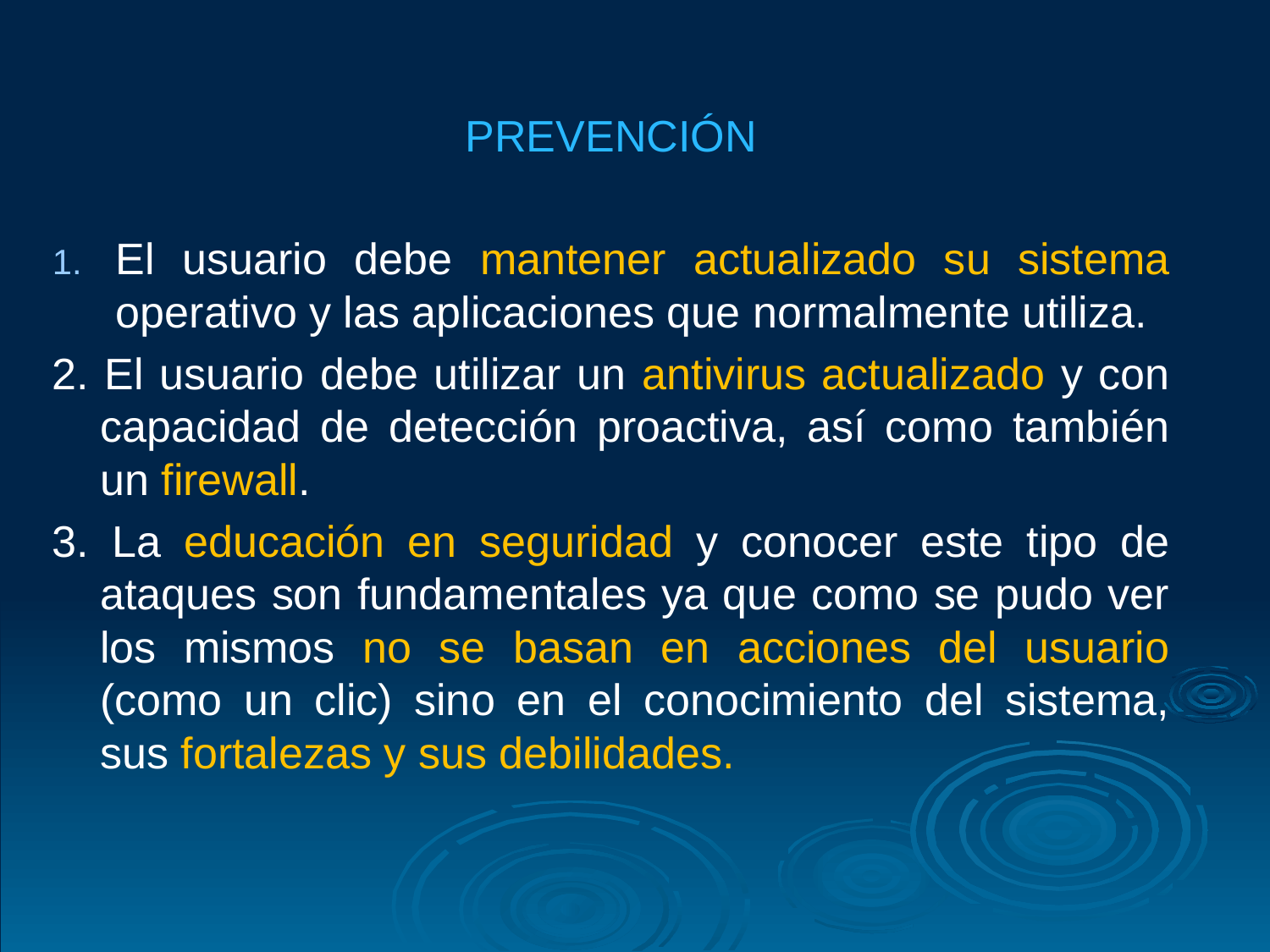

PREVENCIÓN

El usuario debe mantener actualizado su sistema operativo y las aplicaciones que normalmente utiliza.
2. El usuario debe utilizar un antivirus actualizado y con capacidad de detección proactiva, así como también un firewall.
3. La educación en seguridad y conocer este tipo de ataques son fundamentales ya que como se pudo ver los mismos no se basan en acciones del usuario (como un clic) sino en el conocimiento del sistema, sus fortalezas y sus debilidades.